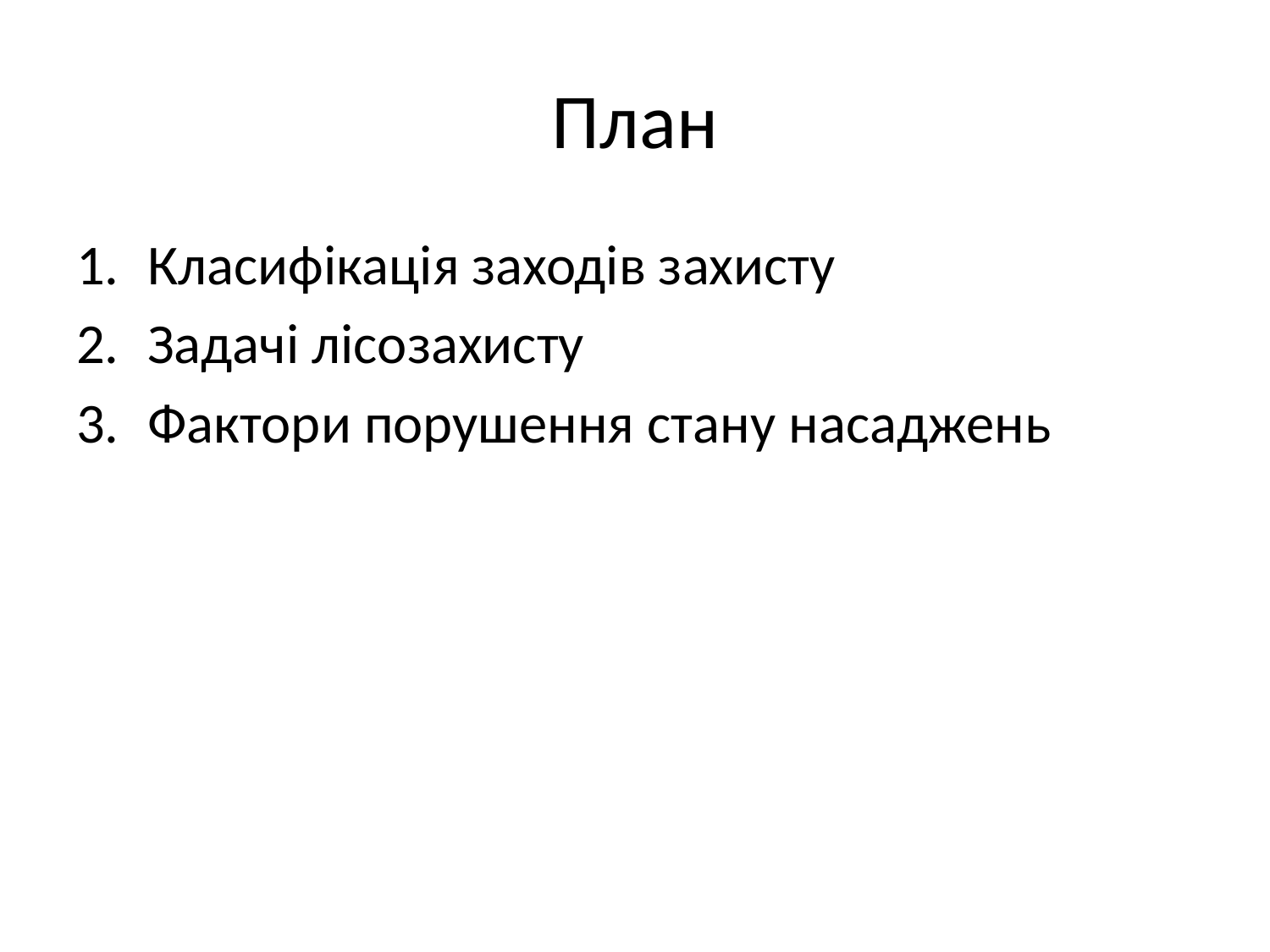

# План
Класифікація заходів захисту
Задачі лісозахисту
Фактори порушення стану насаджень